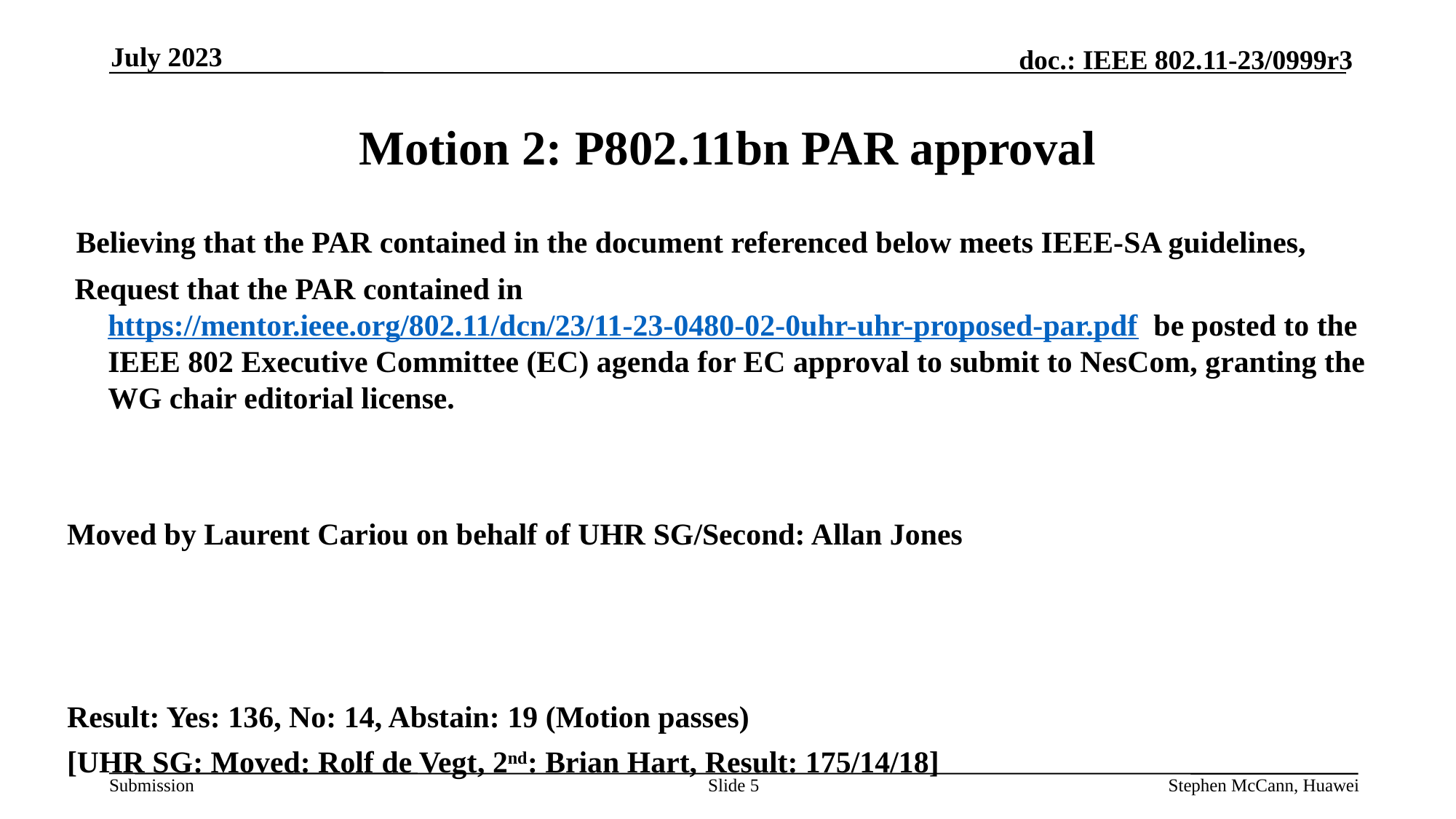

July 2023
# Motion 2: P802.11bn PAR approval
 Believing that the PAR contained in the document referenced below meets IEEE-SA guidelines,
 Request that the PAR contained in https://mentor.ieee.org/802.11/dcn/23/11-23-0480-02-0uhr-uhr-proposed-par.pdf  be posted to the IEEE 802 Executive Committee (EC) agenda for EC approval to submit to NesCom, granting the WG chair editorial license.

Moved by Laurent Cariou on behalf of UHR SG/Second: Allan Jones

Result: Yes: 136, No: 14, Abstain: 19 (Motion passes)
[UHR SG: Moved: Rolf de Vegt, 2nd: Brian Hart, Result: 175/14/18]

Slide 5
Stephen McCann, Huawei